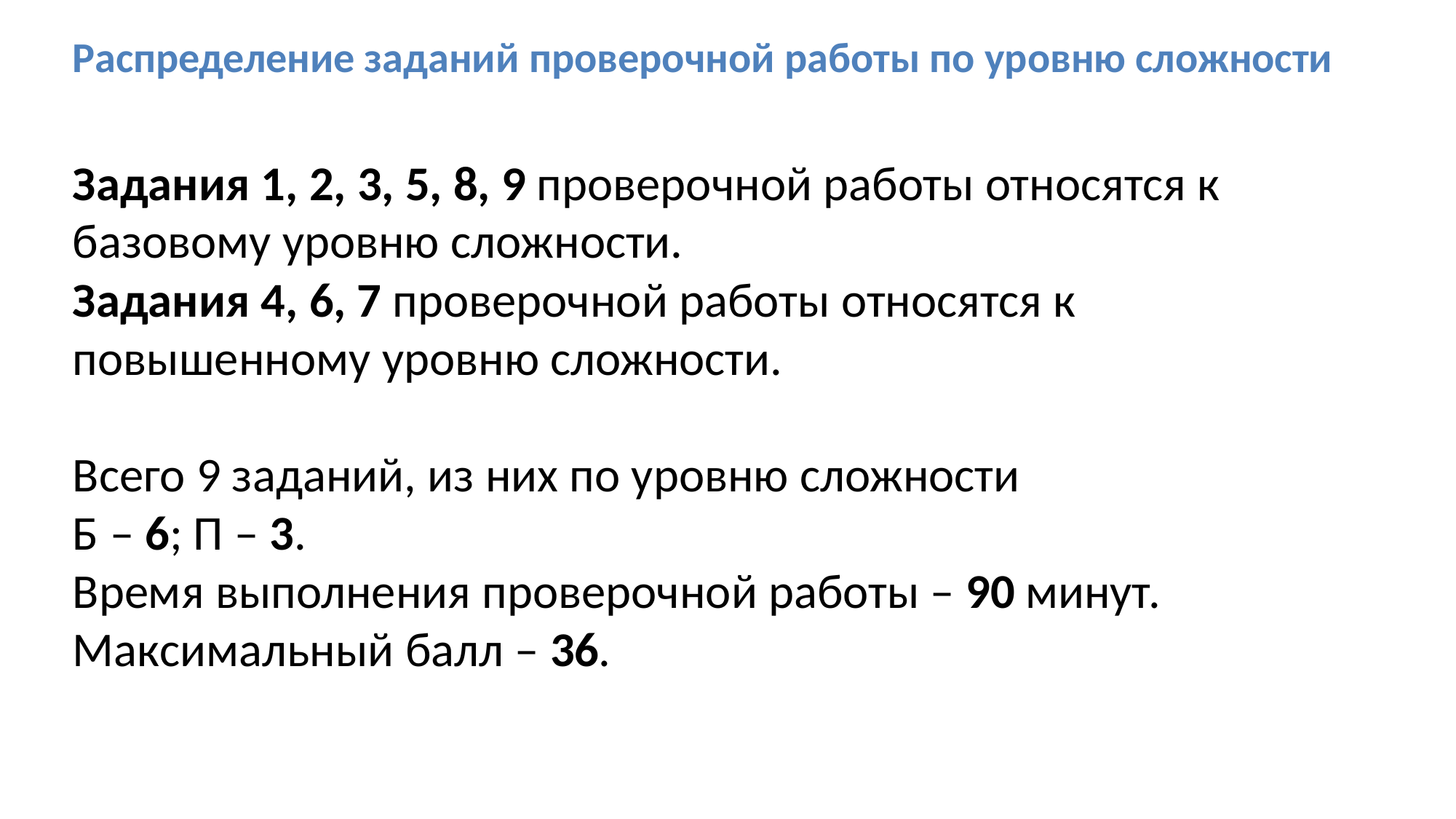

Распределение заданий проверочной работы по уровню сложности
# Задания 1, 2, 3, 5, 8, 9 проверочной работы относятся к базовому уровню сложности.
Задания 4, 6, 7 проверочной работы относятся к повышенному уровню сложности.
Всего 9 заданий, из них по уровню сложности Б – 6; П – 3.
Время выполнения проверочной работы – 90 минут. Максимальный балл – 36.